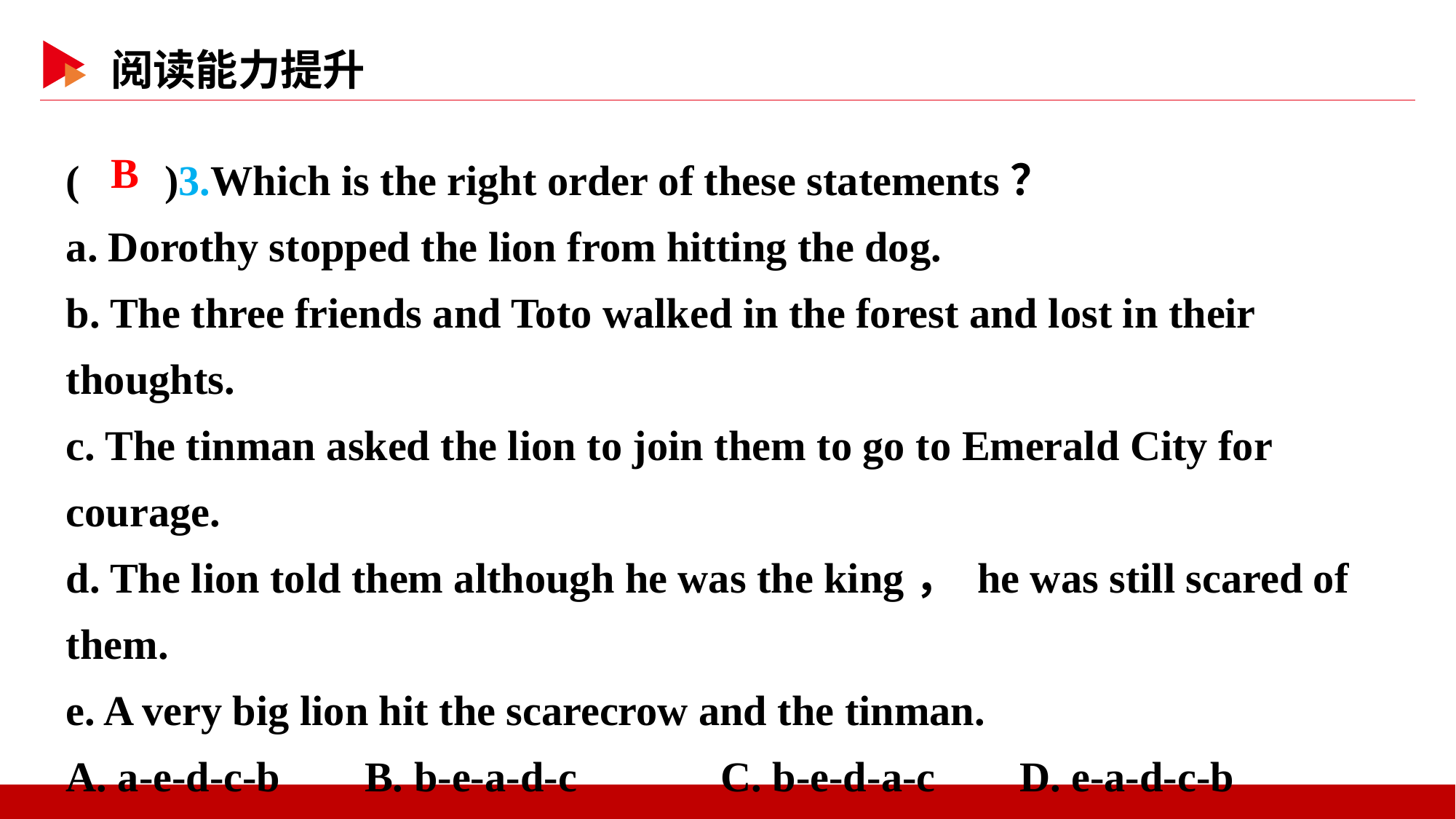

(        )3.Which is the right order of these statements？
a. Dorothy stopped the lion from hitting the dog.
b. The three friends and Toto walked in the forest and lost in their thoughts.
c. The tinman asked the lion to join them to go to Emerald City for courage.
d. The lion told them although he was the king， he was still scared of them.
e. A very big lion hit the scarecrow and the tinman.
A. a-e-d-c-b        B. b-e-a-d-c		C. b-e-d-a-c        D. e-a-d-c-b
   B